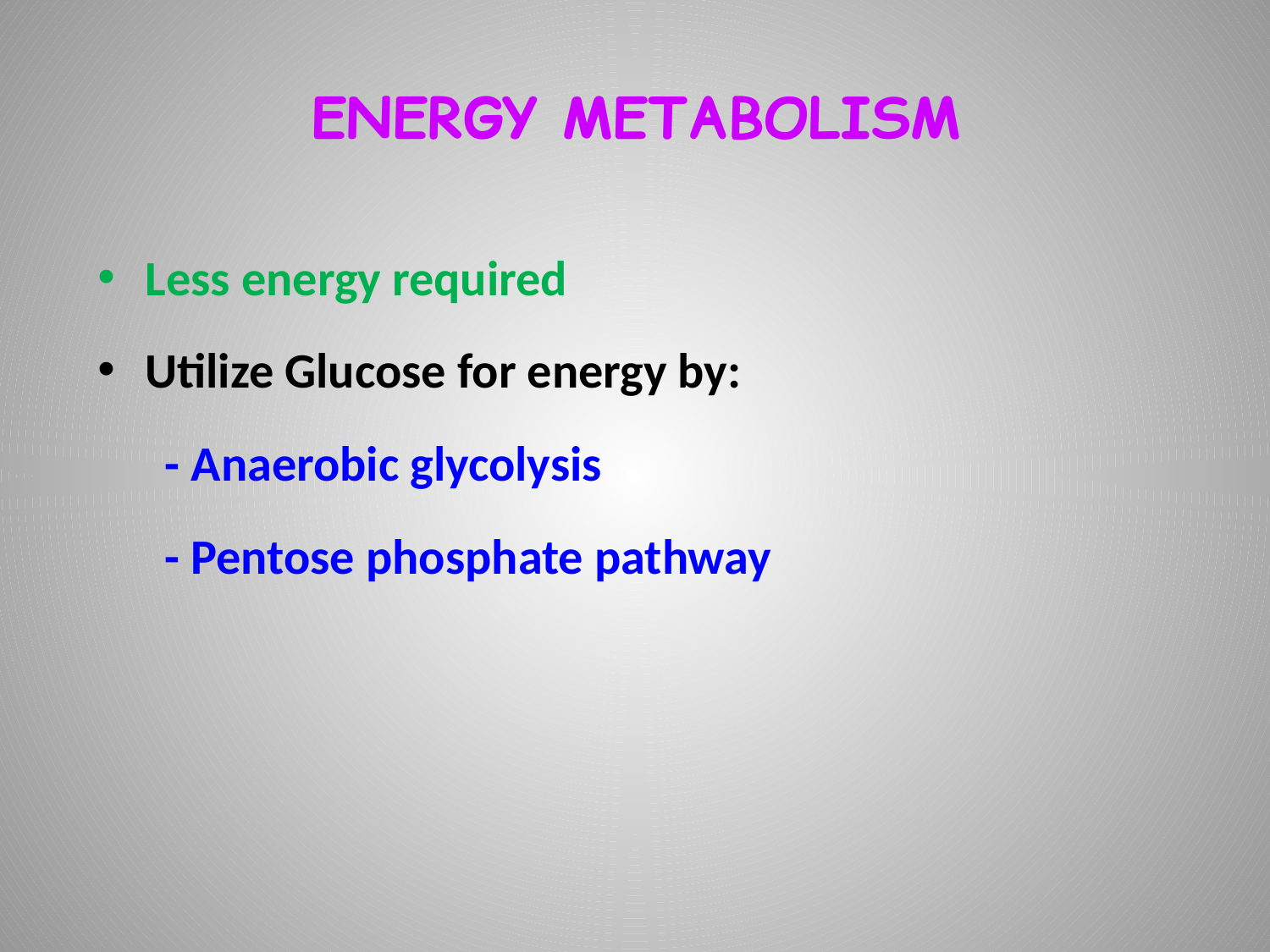

# ENERGY METABOLISM
Less energy required
Utilize Glucose for energy by:
      - Anaerobic glycolysis
      - Pentose phosphate pathway